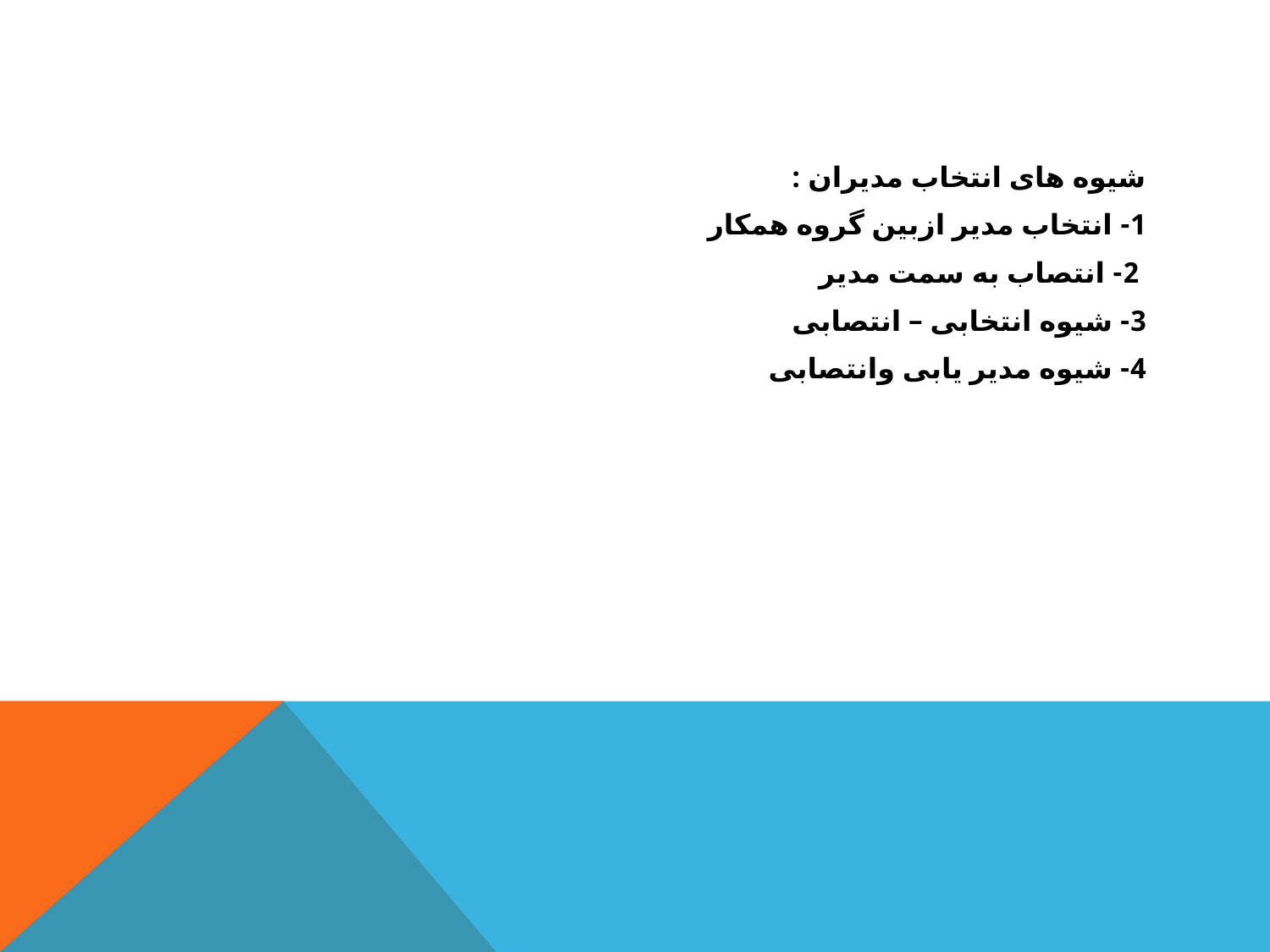

شیوه های انتخاب مدیران :
1- انتخاب مدیر ازبین گروه همکار
 2- انتصاب به سمت مدیر
3- شیوه انتخابی – انتصابی
4- شیوه مدیر یابی وانتصابی